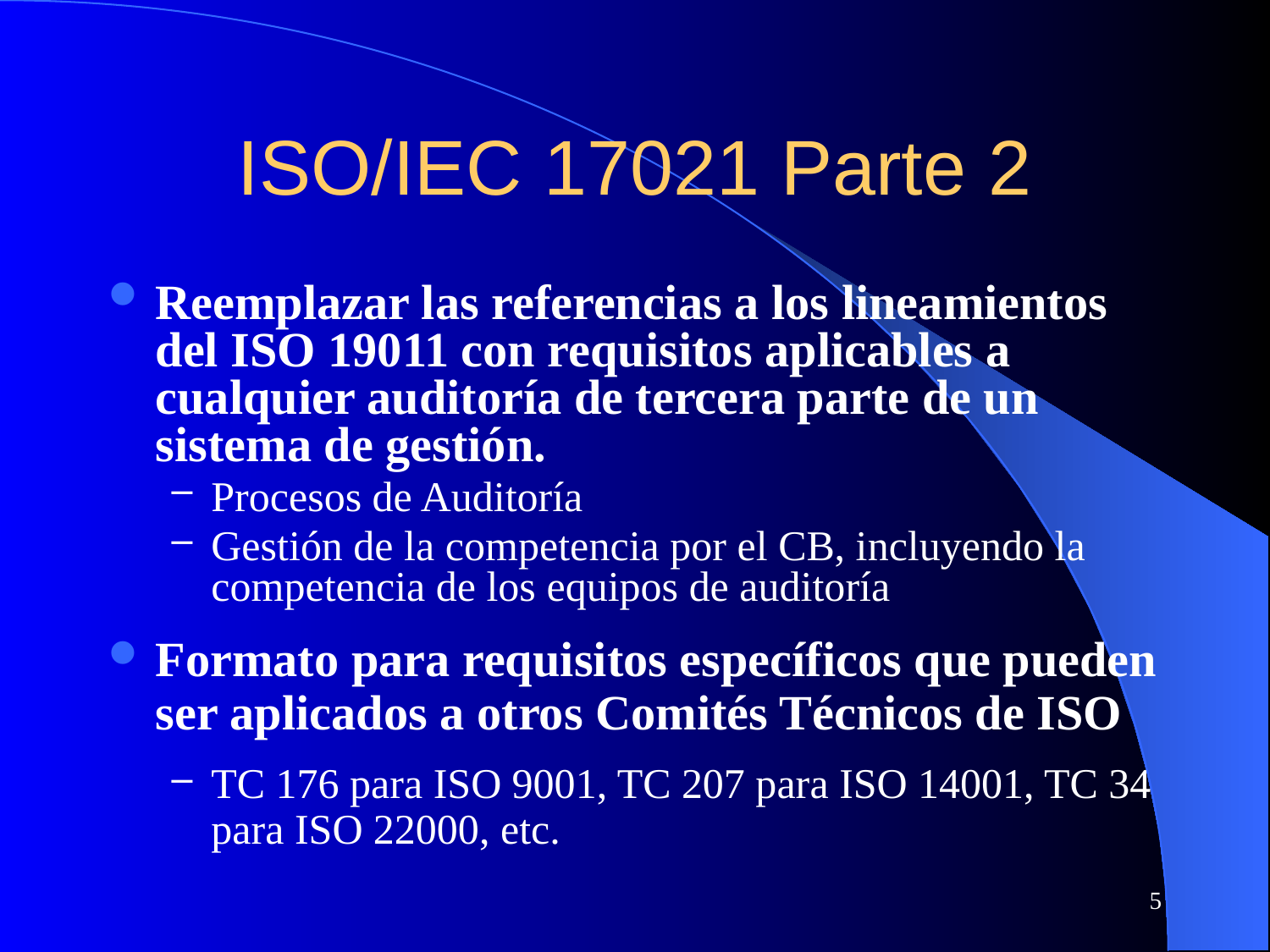

# ISO/IEC 17021 Parte 2
Reemplazar las referencias a los lineamientos del ISO 19011 con requisitos aplicables a cualquier auditoría de tercera parte de un sistema de gestión.
Procesos de Auditoría
Gestión de la competencia por el CB, incluyendo la competencia de los equipos de auditoría
Formato para requisitos específicos que pueden ser aplicados a otros Comités Técnicos de ISO
TC 176 para ISO 9001, TC 207 para ISO 14001, TC 34 para ISO 22000, etc.
5